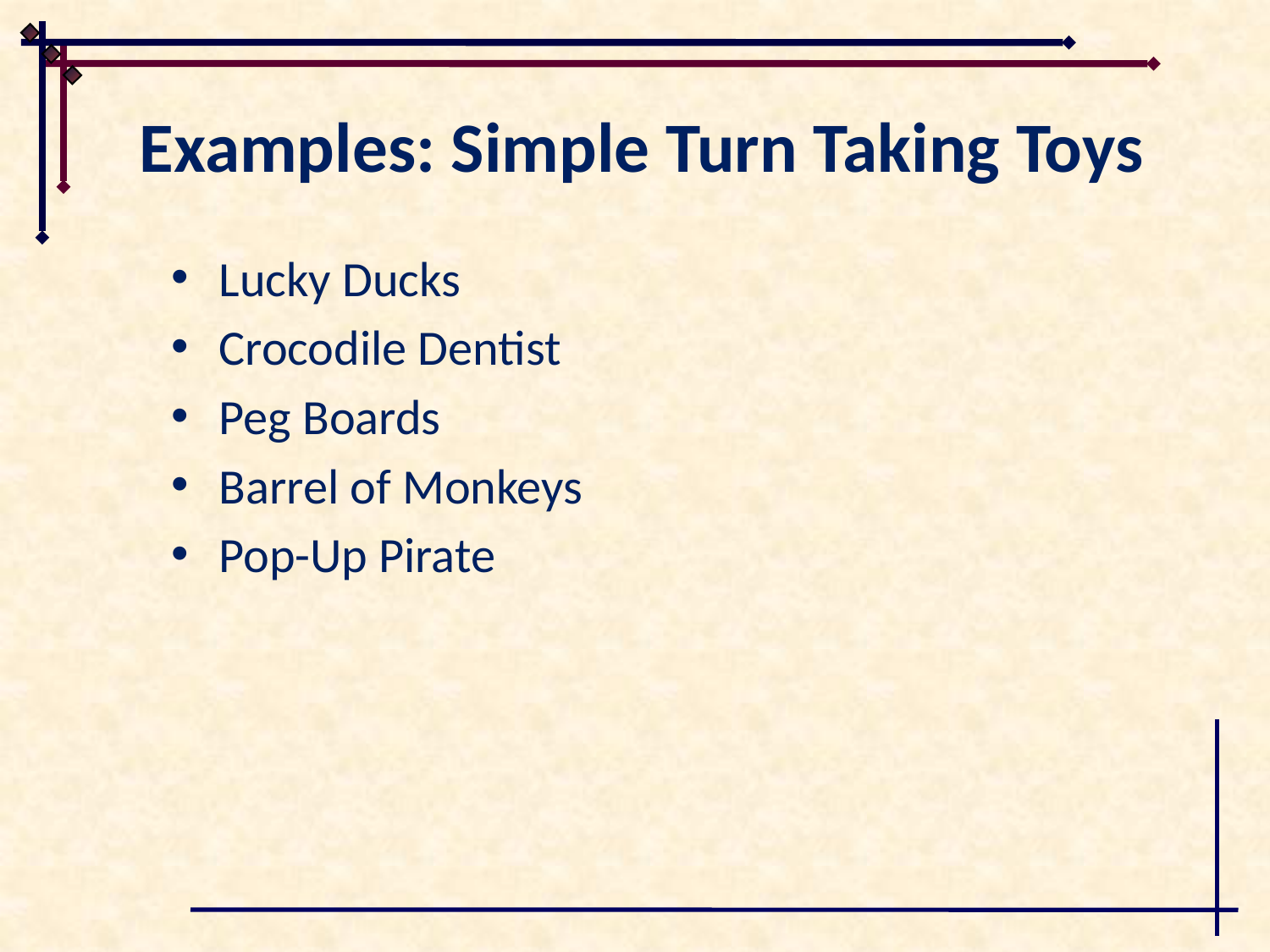

Examples: Simple Turn Taking Toys
Lucky Ducks
Crocodile Dentist
Peg Boards
Barrel of Monkeys
Pop-Up Pirate